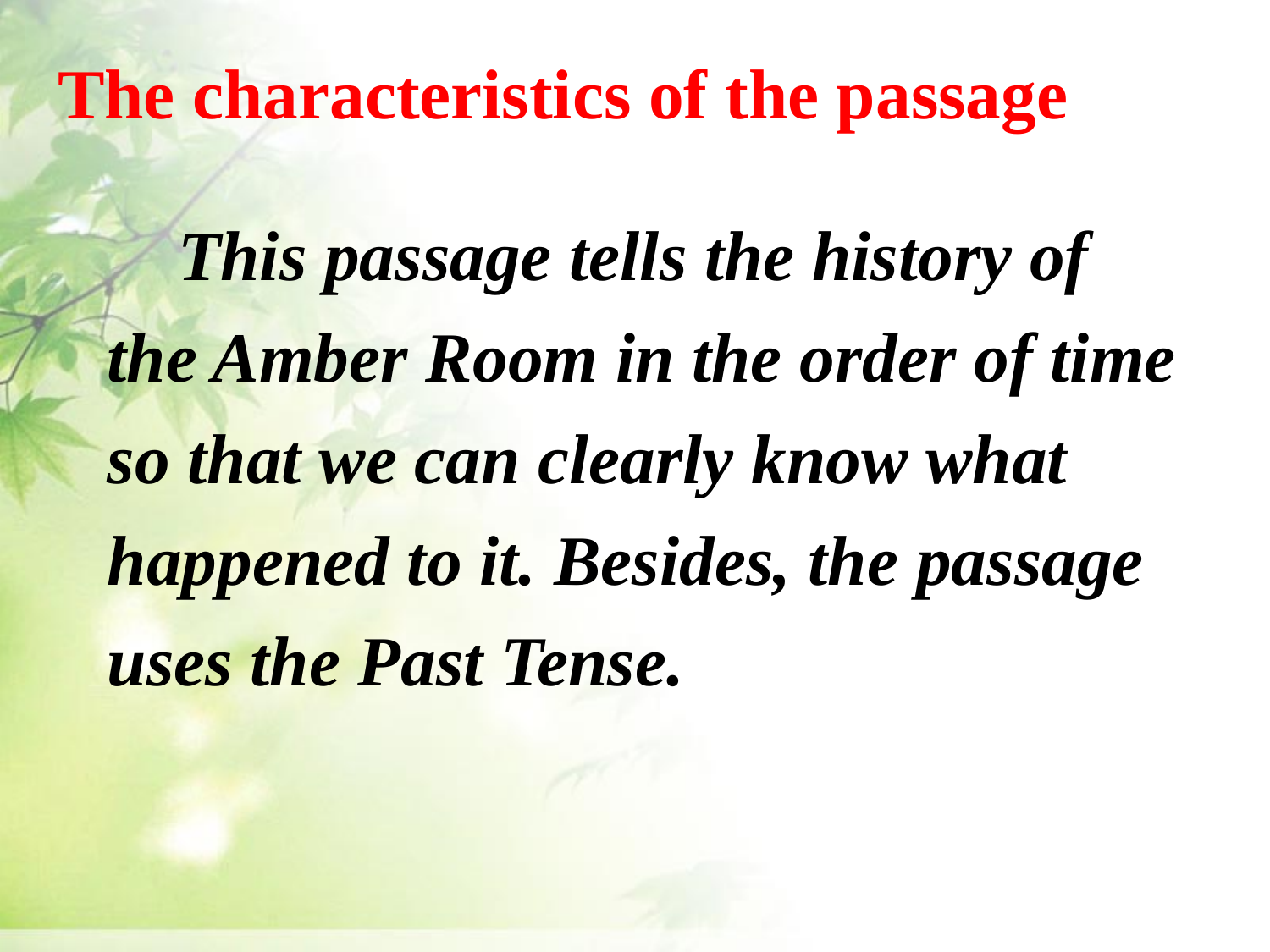

The characteristics of the passage
    This passage tells the history of the Amber Room in the order of time so that we can clearly know what happened to it. Besides, the passage uses the Past Tense.